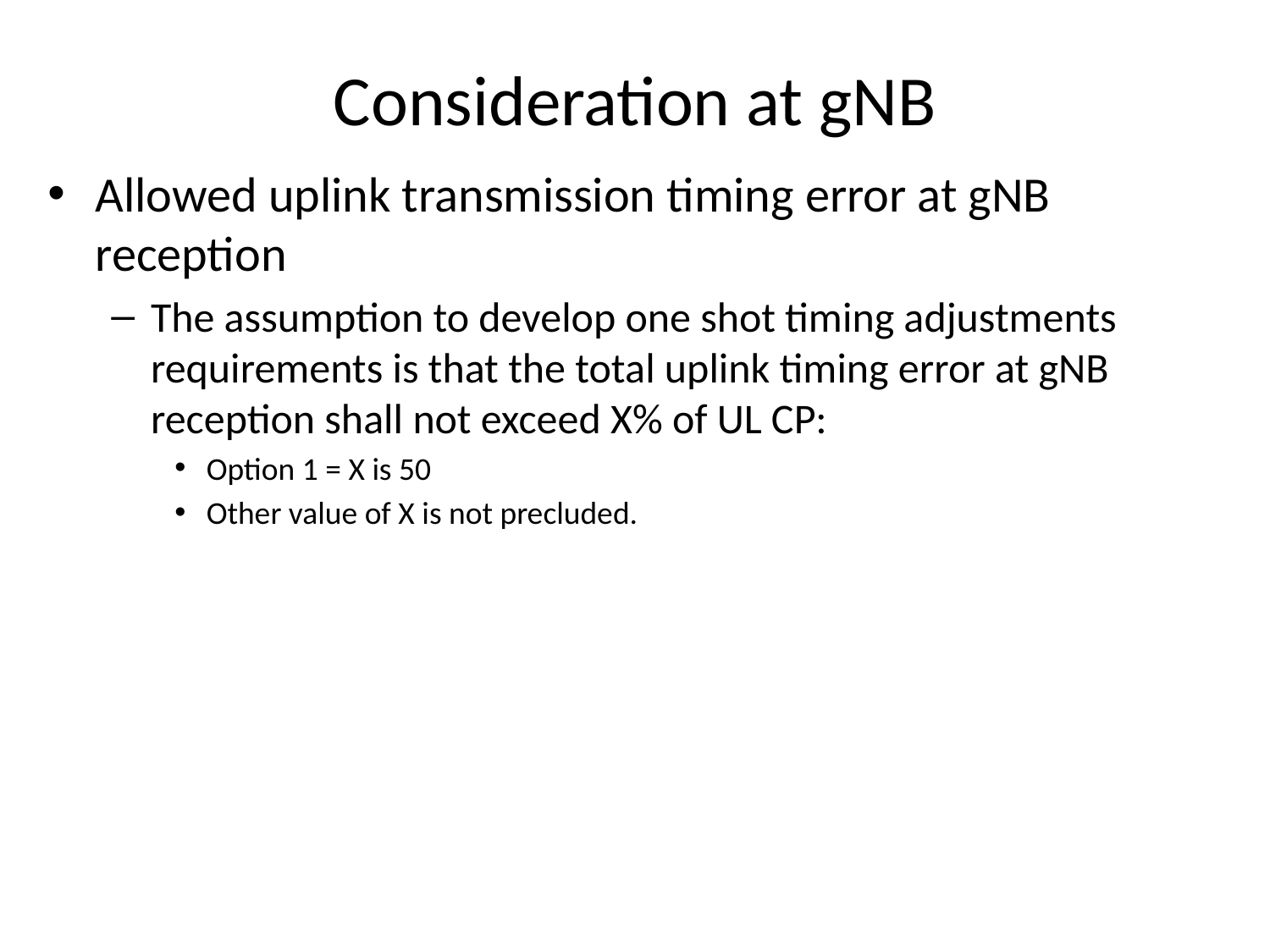

# Consideration at gNB
Allowed uplink transmission timing error at gNB reception
The assumption to develop one shot timing adjustments requirements is that the total uplink timing error at gNB reception shall not exceed X% of UL CP:
Option 1 = X is 50
Other value of X is not precluded.
4